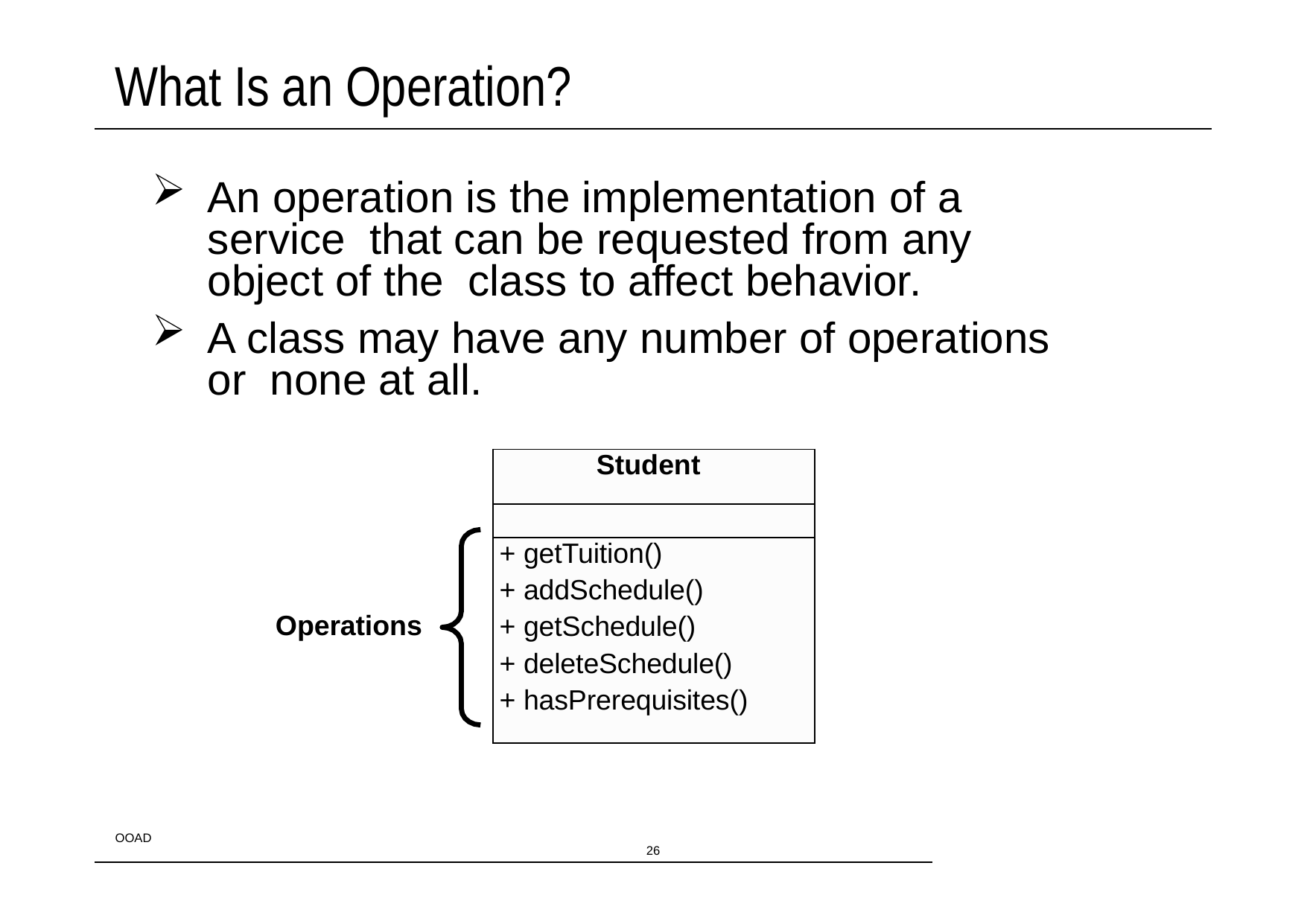

# What Is an Operation?
An operation is the implementation of a service  that can be requested from any object of the  class to affect behavior.
A class may have any number of operations or  none at all.
| Student |
| --- |
|  |
| + getTuition() + addSchedule() + getSchedule() + deleteSchedule() + hasPrerequisites() |

Operations
OOAD
26